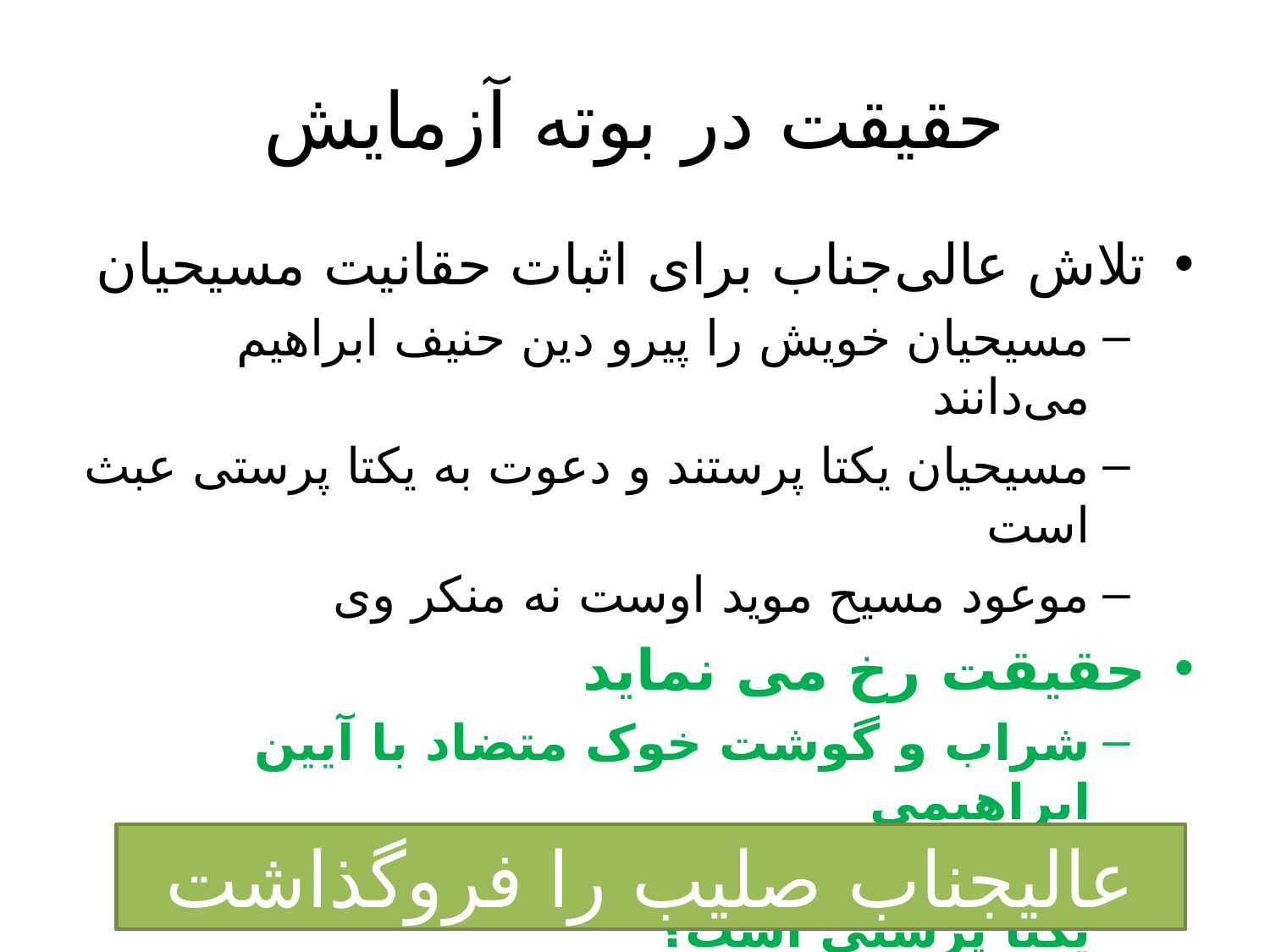

# حقیقت در بوته آزمایش
تلاش عالی‌جناب برای اثبات حقانیت مسیحیان
مسیحیان خویش را پیرو دین حنیف ابراهیم می‌دانند
مسیحیان یکتا پرستند و دعوت به یکتا پرستی عبث است
موعود مسیح موید اوست نه منکر وی
حقیقت رخ می نماید
شراب و گوشت خوک متضاد با آیین ابراهیمی
پرستش صلیب و الوهیت مسیح و مریم یکتا پرستی است؟
شهادت می‌دهم برادرم عیسی بنده خدا و پیامبر الهی است

عالیجناب صلیب را فروگذاشت